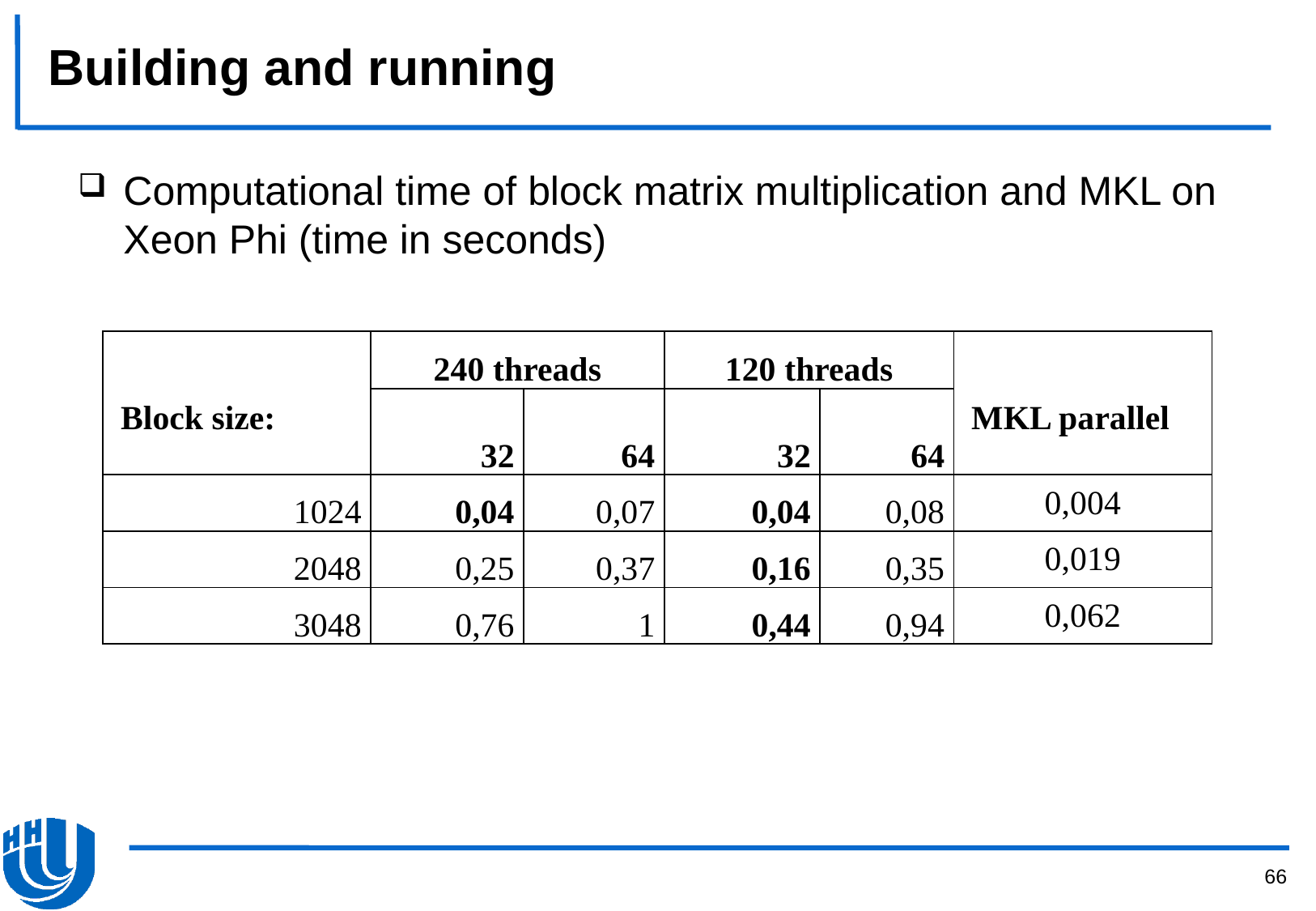

# Building and running
Computational time of block matrix multiplication and MKL on Xeon Phi (time in seconds)
|  | 240 threads |  | 120 threads |  |  |
| --- | --- | --- | --- | --- | --- |
| Block size: | 32 | 64 | 32 | 64 | MKL parallel |
| 1024 | 0,04 | 0,07 | 0,04 | 0,08 | 0,004 |
| 2048 | 0,25 | 0,37 | 0,16 | 0,35 | 0,019 |
| 3048 | 0,76 | 1 | 0,44 | 0,94 | 0,062 |